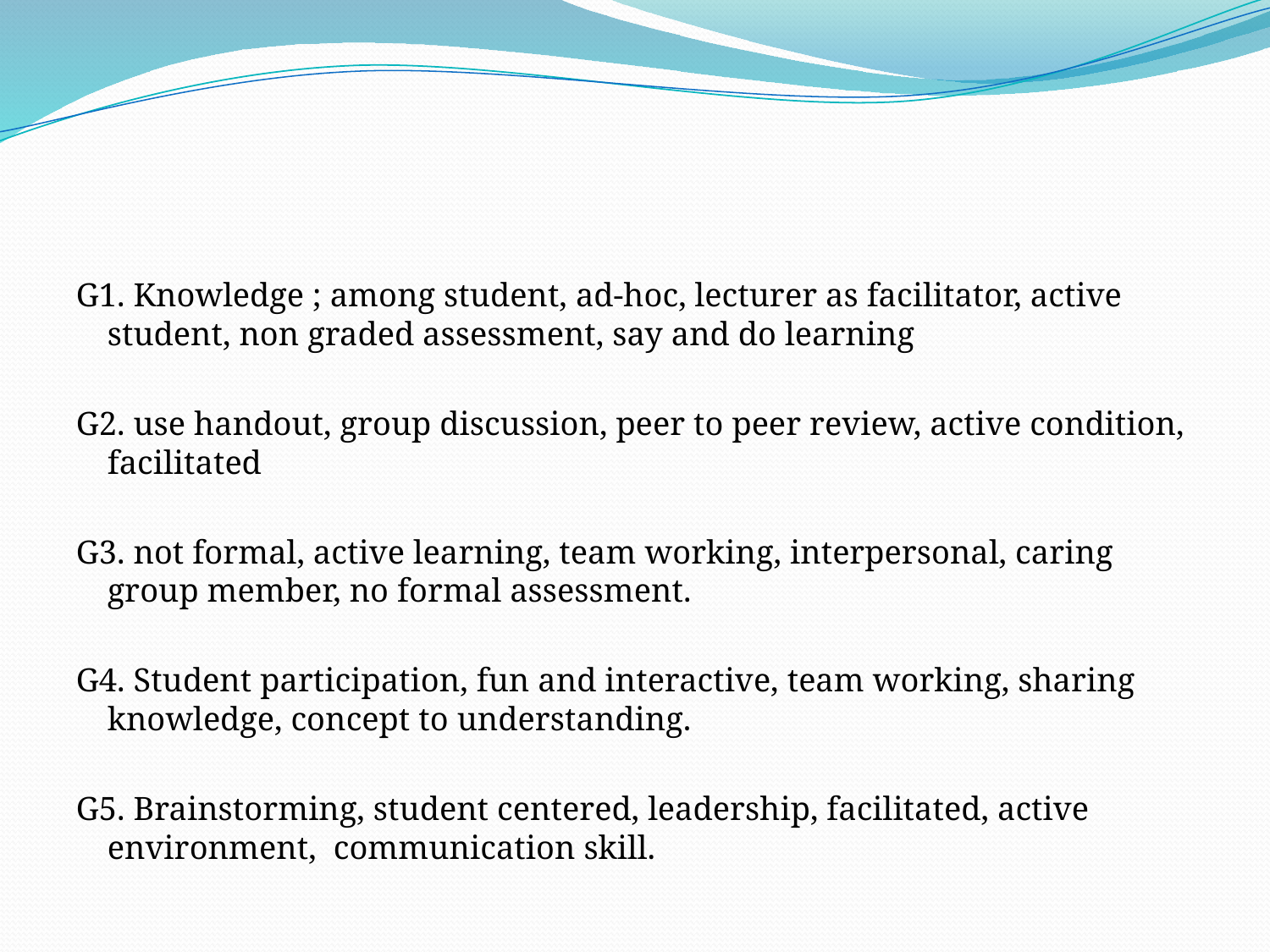

#
G1. Knowledge ; among student, ad-hoc, lecturer as facilitator, active student, non graded assessment, say and do learning

G2. use handout, group discussion, peer to peer review, active condition, facilitated

G3. not formal, active learning, team working, interpersonal, caring group member, no formal assessment.

G4. Student participation, fun and interactive, team working, sharing knowledge, concept to understanding.

G5. Brainstorming, student centered, leadership, facilitated, active environment,  communication skill.